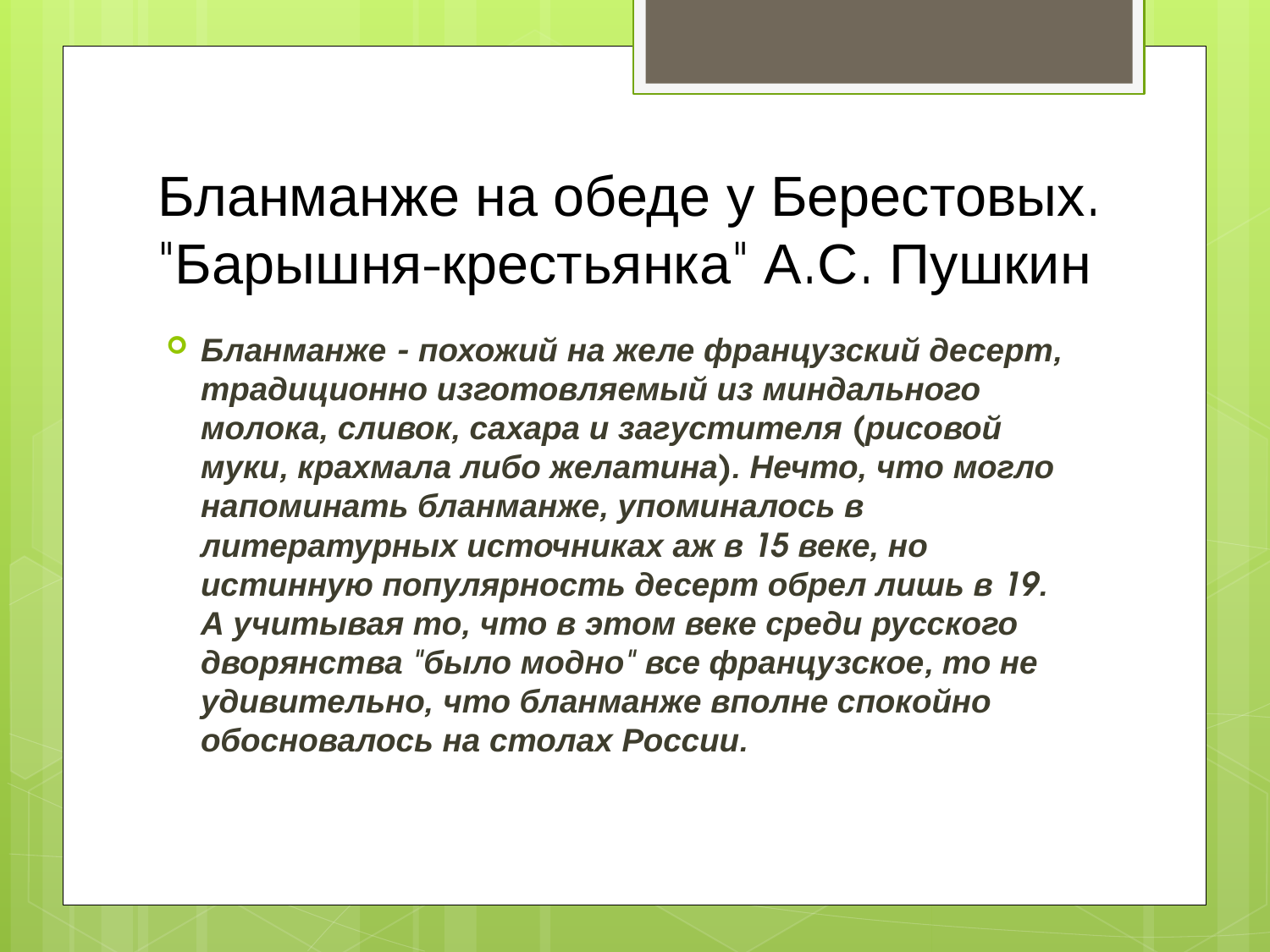

# Бланманже на обеде у Берестовых. "Барышня-крестьянка" А.С. Пушкин
Бланманже - похожий на желе французский десерт, традиционно изготовляемый из миндального молока, сливок, сахара и загустителя (рисовой муки, крахмала либо желатина). Нечто, что могло напоминать бланманже, упоминалось в литературных источниках аж в 15 веке, но истинную популярность десерт обрел лишь в 19. А учитывая то, что в этом веке среди русского дворянства "было модно" все французское, то не удивительно, что бланманже вполне спокойно обосновалось на столах России.